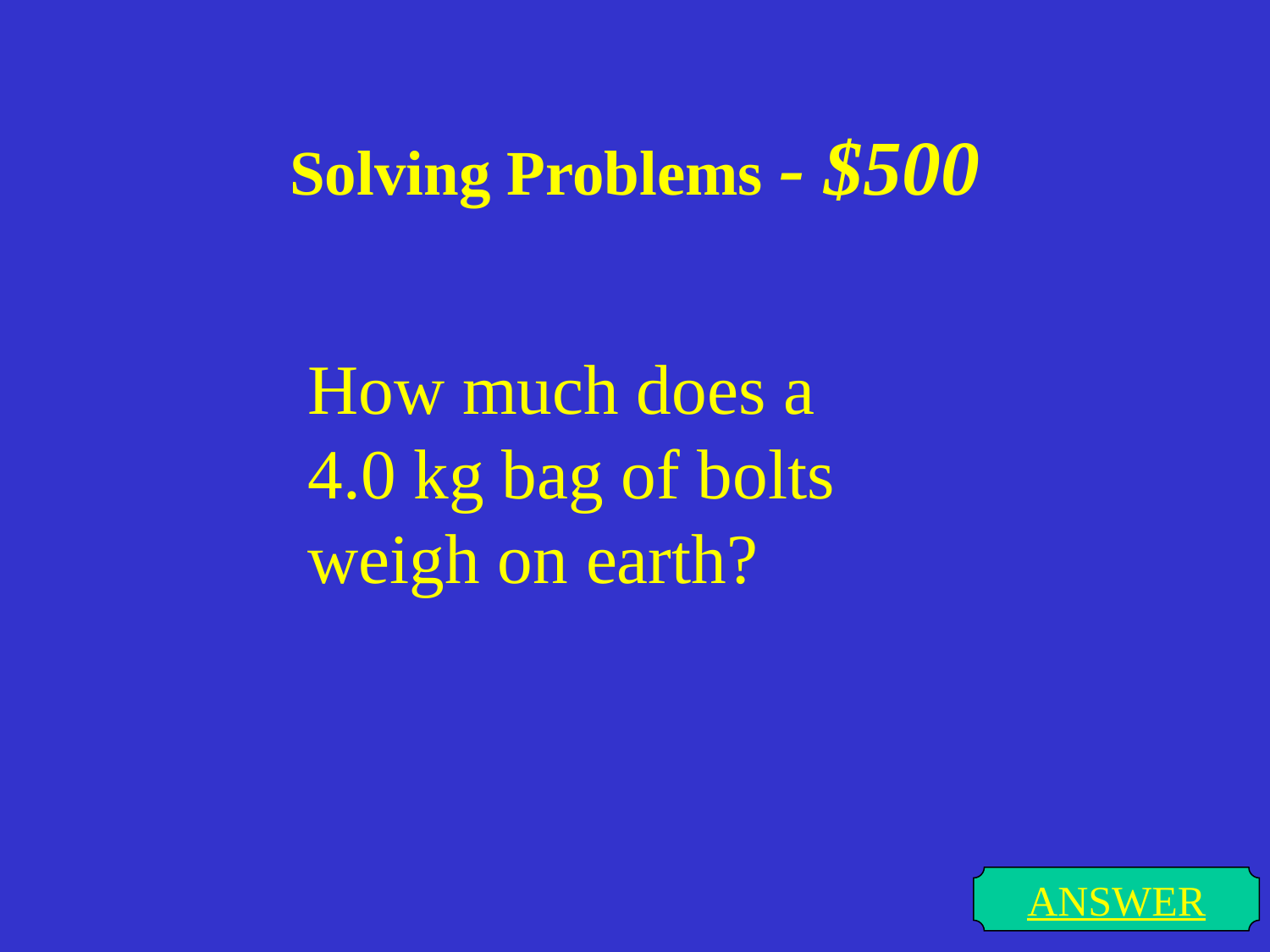

# Solving Problems - $500

How much does a 4.0 kg bag of bolts weigh on earth?

ANSWER